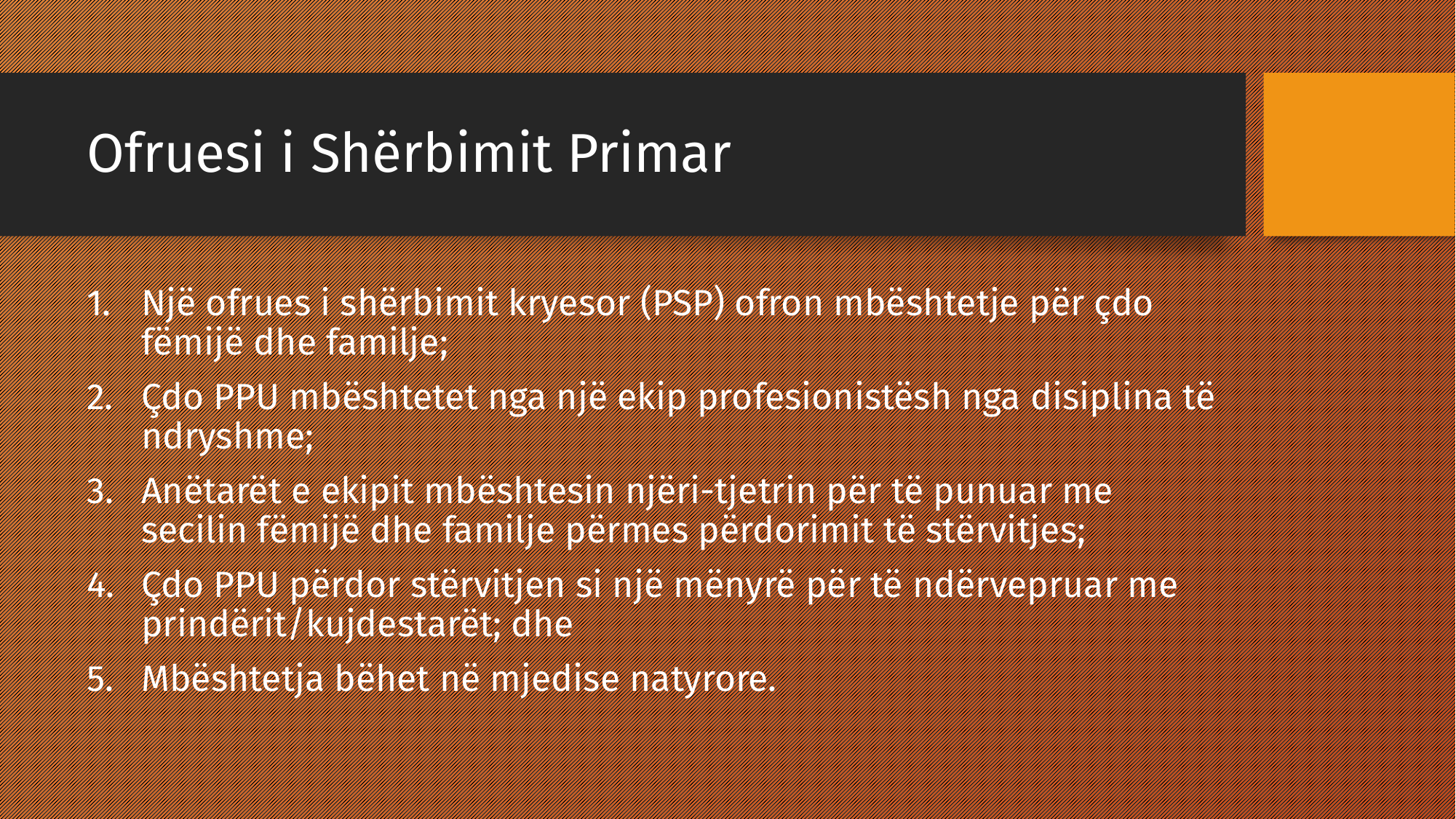

# Ofruesi i Shërbimit Primar
Një ofrues i shërbimit kryesor (PSP) ofron mbështetje për çdo fëmijë dhe familje;
Çdo PPU mbështetet nga një ekip profesionistësh nga disiplina të ndryshme;
Anëtarët e ekipit mbështesin njëri-tjetrin për të punuar me secilin fëmijë dhe familje përmes përdorimit të stërvitjes;
Çdo PPU përdor stërvitjen si një mënyrë për të ndërvepruar me prindërit/kujdestarët; dhe
Mbështetja bëhet në mjedise natyrore.